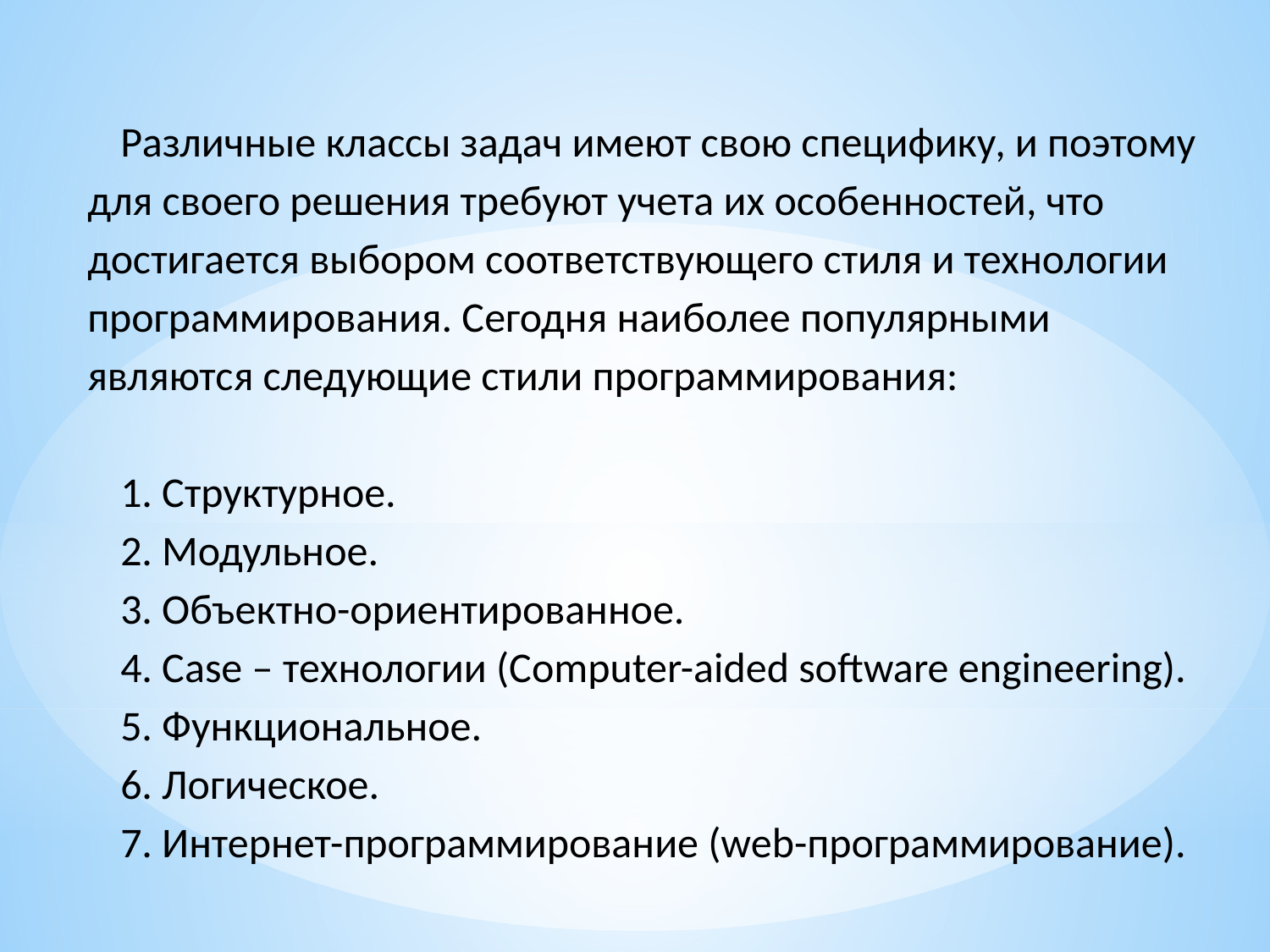

Различные классы задач имеют свою специфику, и поэтому для своего решения требуют учета их особенностей, что достигается выбором соответствующего стиля и технологии программирования. Сегодня наиболее популярными являются следующие стили программирования:

1. Структурное.
2. Модульное.
3. Объектно-ориентированное.
4. Case – технологии (Computer-aided software engineering).
5. Функциональное.
6. Логическое.
7. Интернет-программирование (web-программирование).